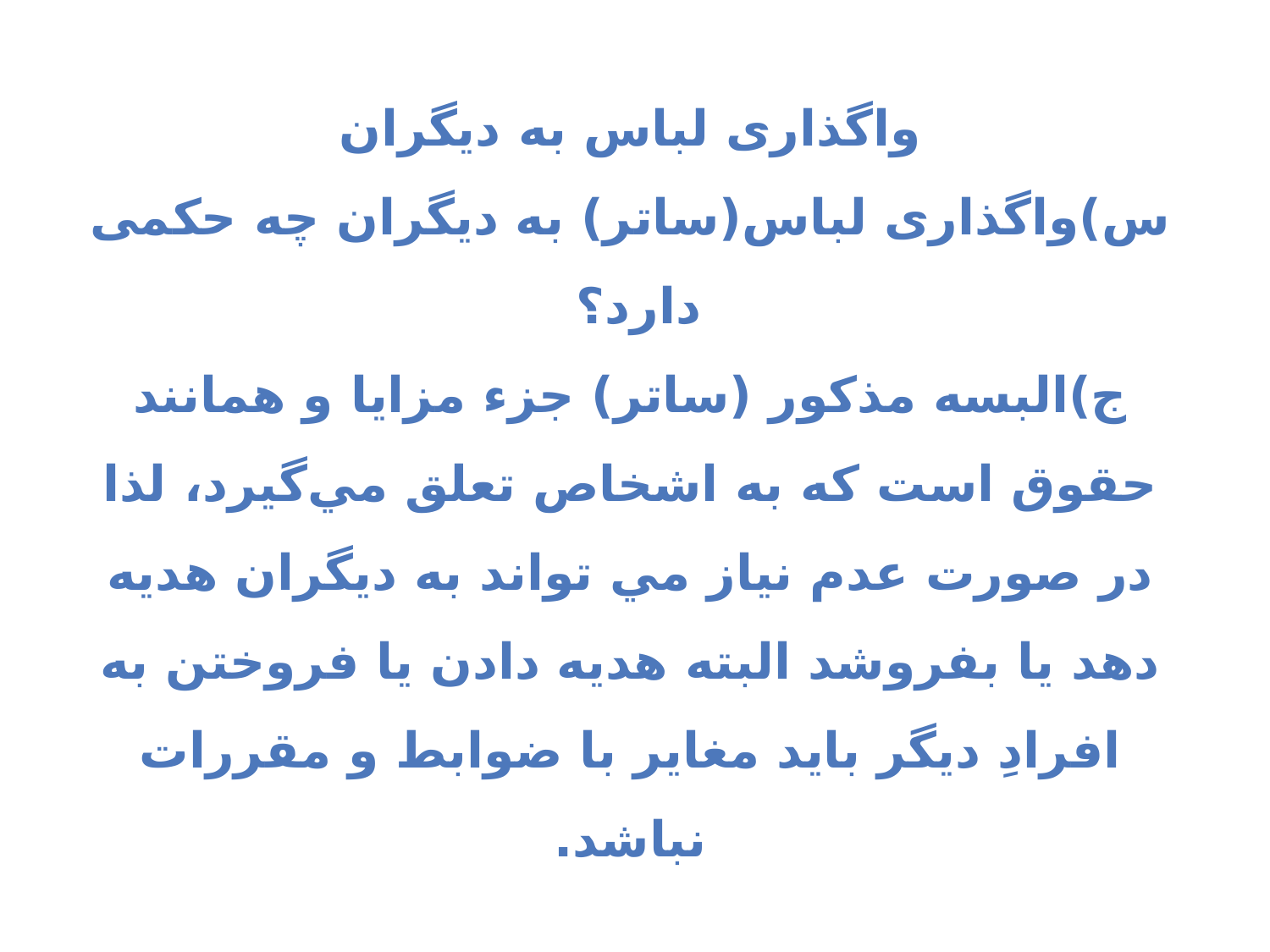

واگذاری لباس به دیگران
س)واگذاری لباس(ساتر) به دیگران چه حکمی دارد؟
ج)البسه مذكور (ساتر) جزء مزايا و همانند حقوق است كه به اشخاص تعلق مي‌گيرد، لذا در صورت عدم نياز مي تواند به ديگران هديه دهد يا بفروشد البته هديه دادن يا فروختن به افرادِ ديگر بايد مغاير با ضوابط و مقررات نباشد.